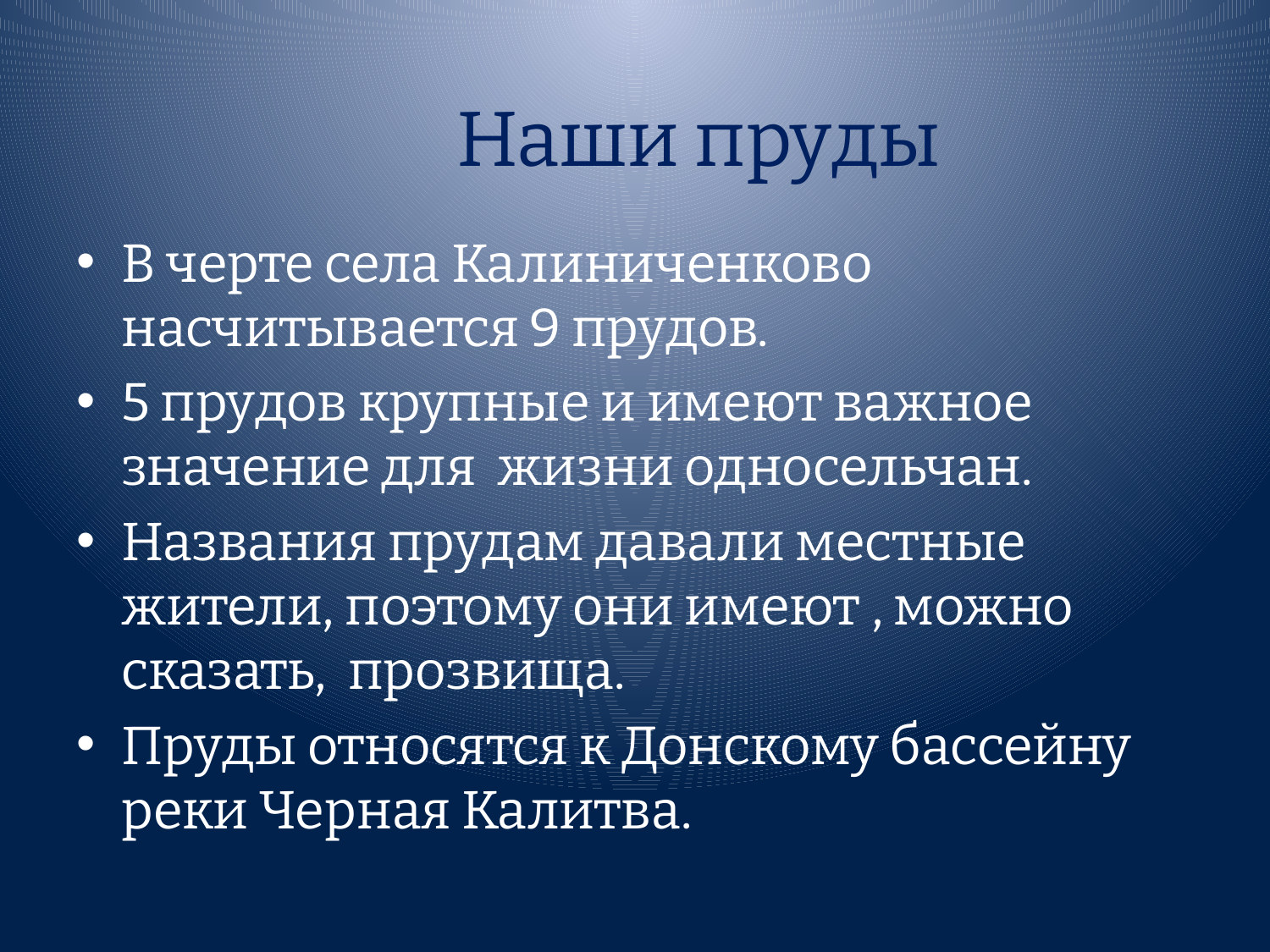

# Наши пруды
В черте села Калиниченково насчитывается 9 прудов.
5 прудов крупные и имеют важное значение для  жизни односельчан.
Названия прудам давали местные жители, поэтому они имеют , можно сказать,  прозвища.
Пруды относятся к Донскому бассейну реки Черная Калитва.